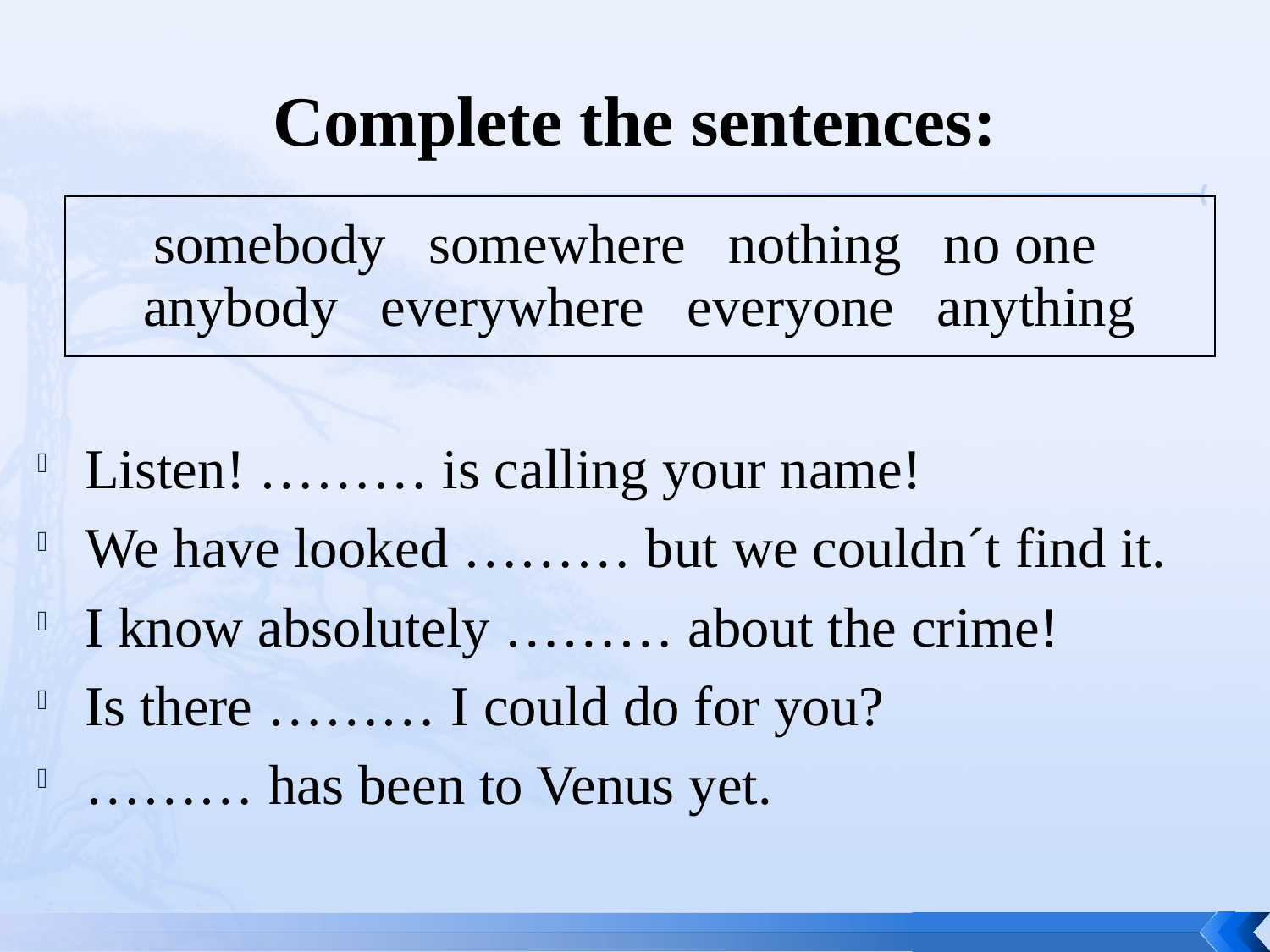

# Complete the sentences:
| somebody somewhere nothing no one anybody everywhere everyone anything |
| --- |
Listen! ……… is calling your name!
We have looked ……… but we couldn´t find it.
I know absolutely ……… about the crime!
Is there ……… I could do for you?
……… has been to Venus yet.